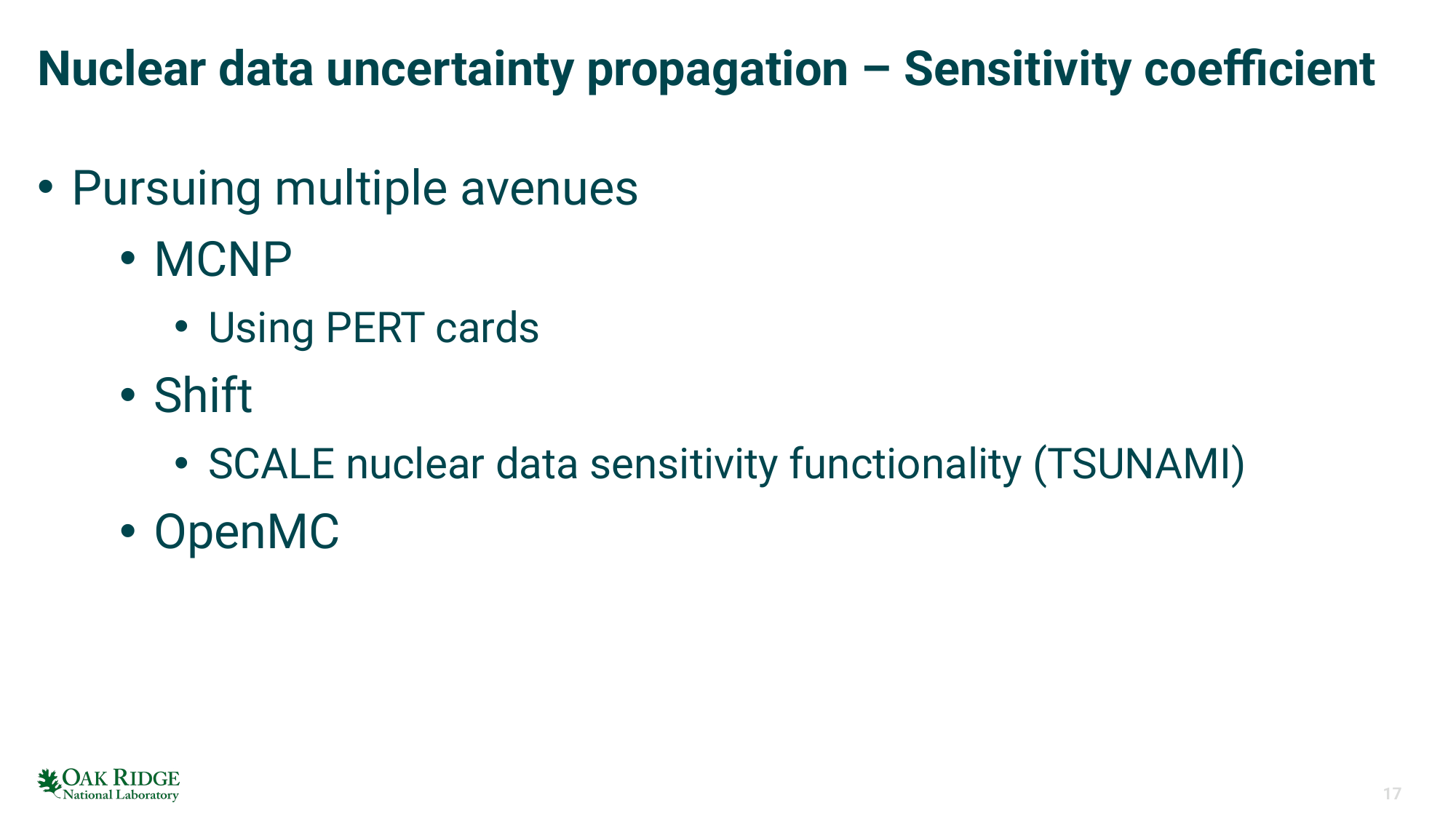

Nuclear data uncertainty propagation – Sensitivity coefficient
Pursuing multiple avenues
MCNP
Using PERT cards
Shift
SCALE nuclear data sensitivity functionality (TSUNAMI)
OpenMC